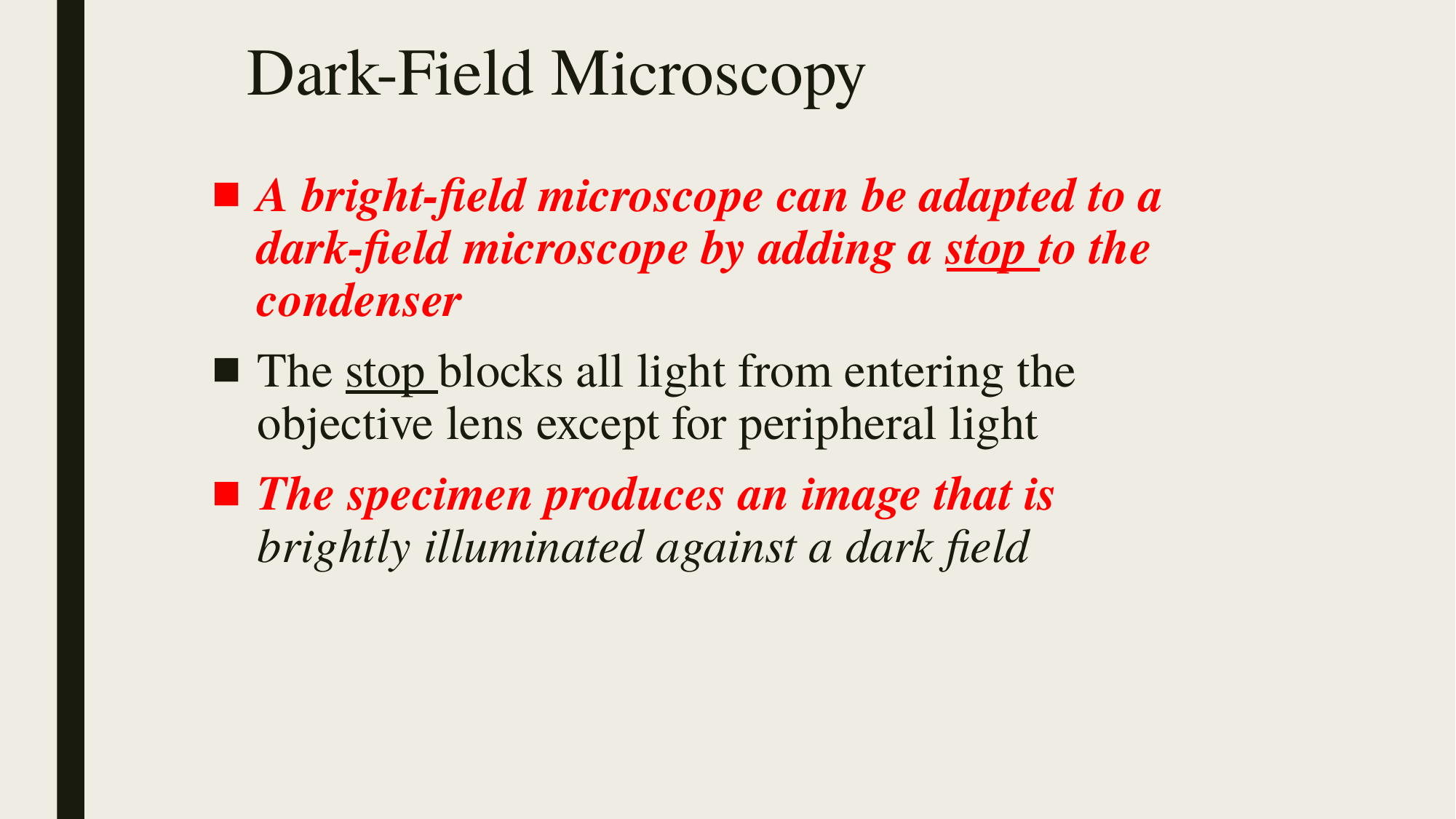

# Dark-Field Microscopy
A bright-field microscope can be adapted to a dark-field microscope by adding a stop to the condenser
The stop blocks all light from entering the objective lens except for peripheral light
The specimen produces an image that is brightly illuminated against a dark field